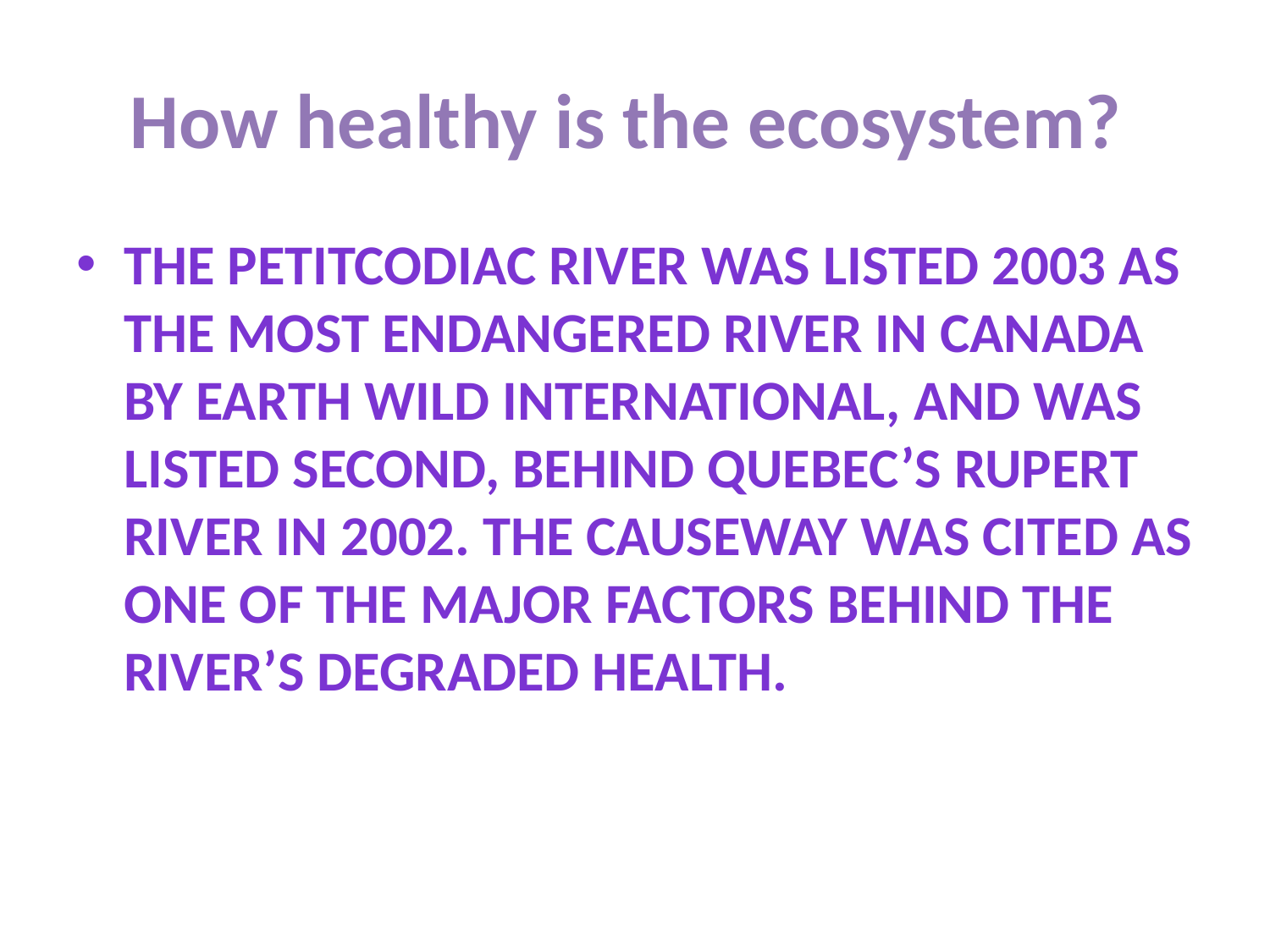

# How healthy is the ecosystem?
The Petitcodiac River was listed 2003 as the most endangered river in Canada by Earth wild International, and was listed second, behind Quebec’s Rupert River in 2002. The causeway was cited as one of the major factors behind the river’s degraded health.